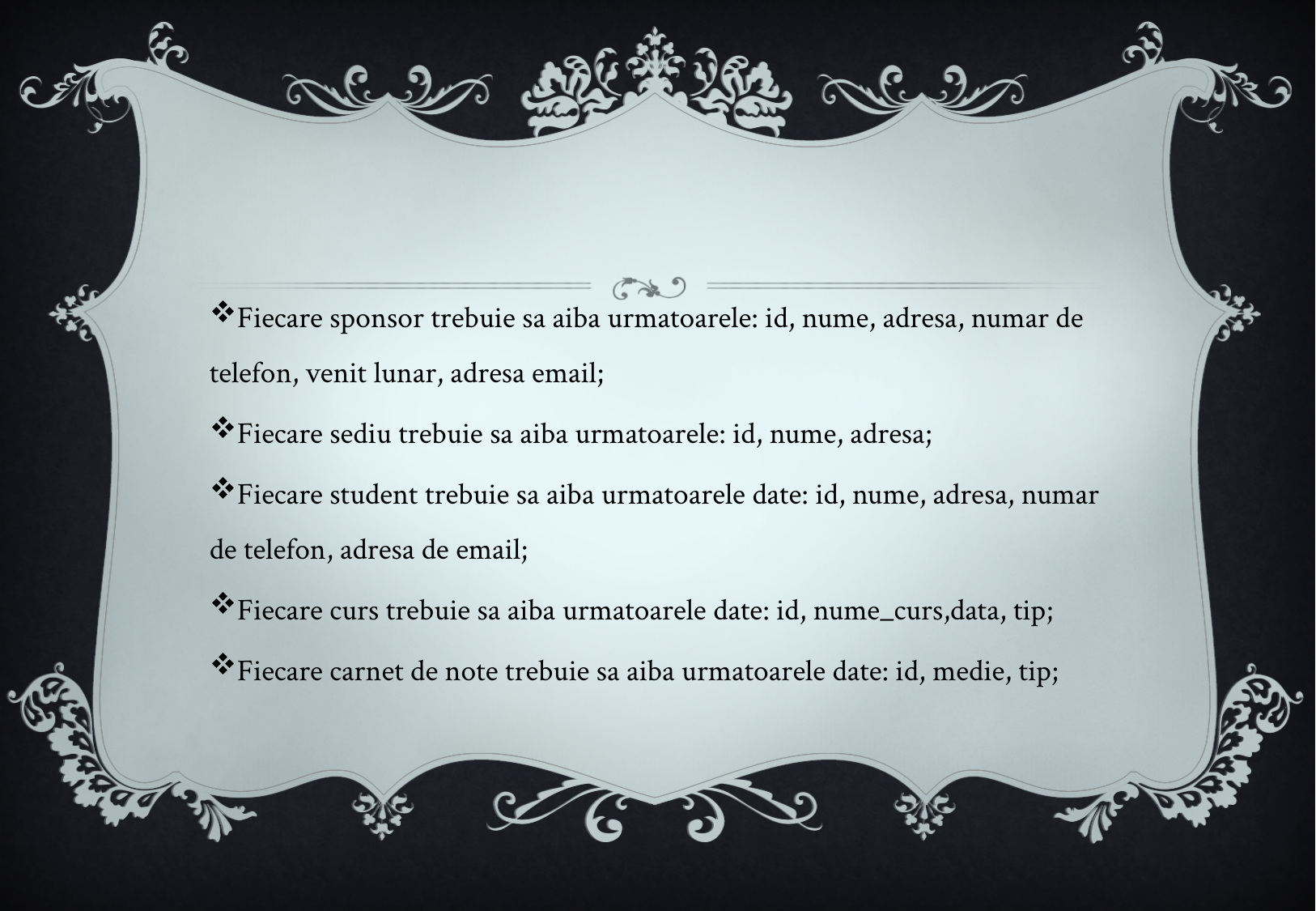

Fiecare sponsor trebuie sa aiba urmatoarele: id, nume, adresa, numar de telefon, venit lunar, adresa email;
Fiecare sediu trebuie sa aiba urmatoarele: id, nume, adresa;
Fiecare student trebuie sa aiba urmatoarele date: id, nume, adresa, numar de telefon, adresa de email;
Fiecare curs trebuie sa aiba urmatoarele date: id, nume_curs,data, tip;
Fiecare carnet de note trebuie sa aiba urmatoarele date: id, medie, tip;